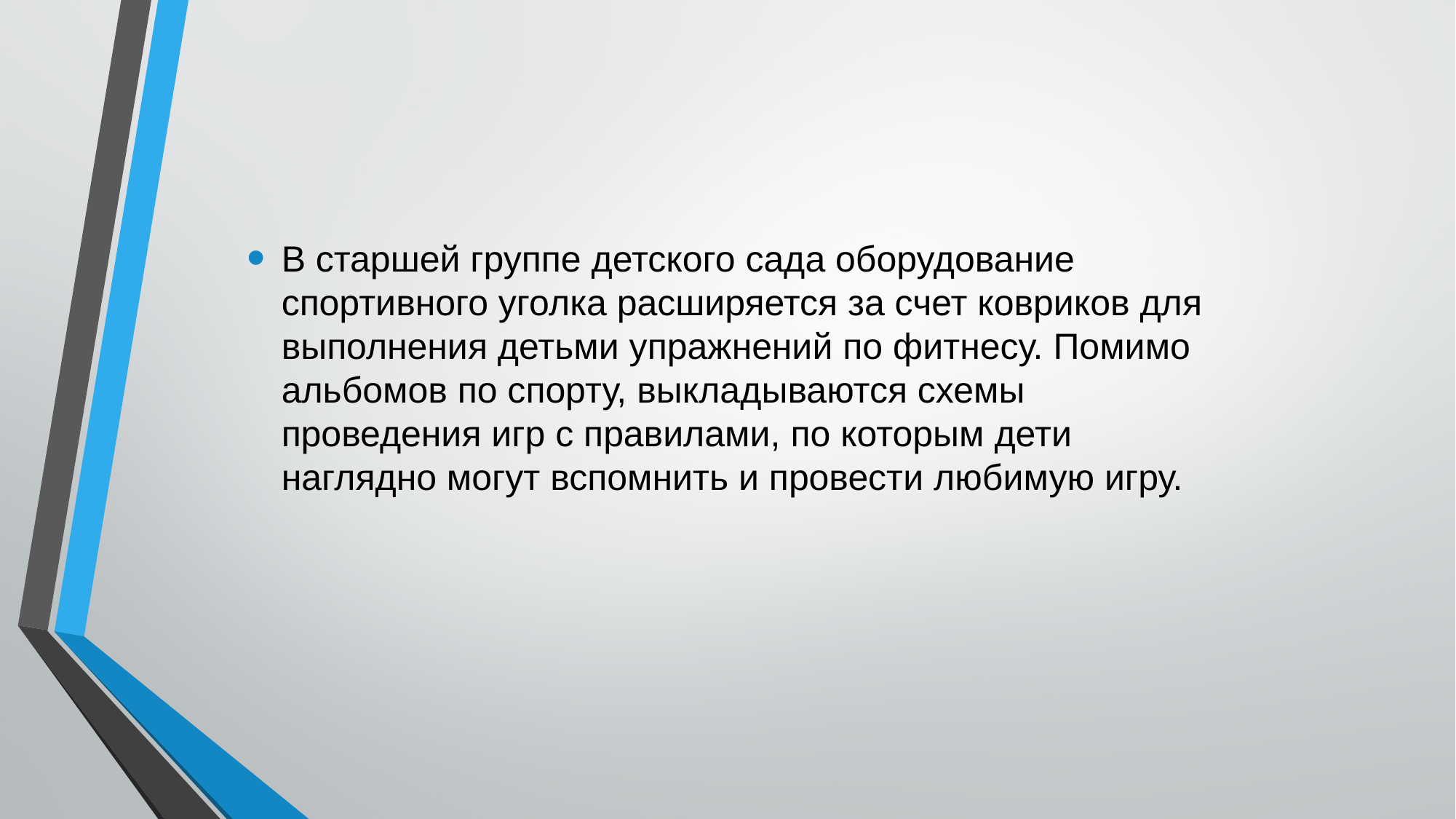

В старшей группе детского сада оборудование спортивного уголка расширяется за счет ковриков для выполнения детьми упражнений по фитнесу. Помимо альбомов по спорту, выкладываются схемы проведения игр с правилами, по которым дети наглядно могут вспомнить и провести любимую игру.